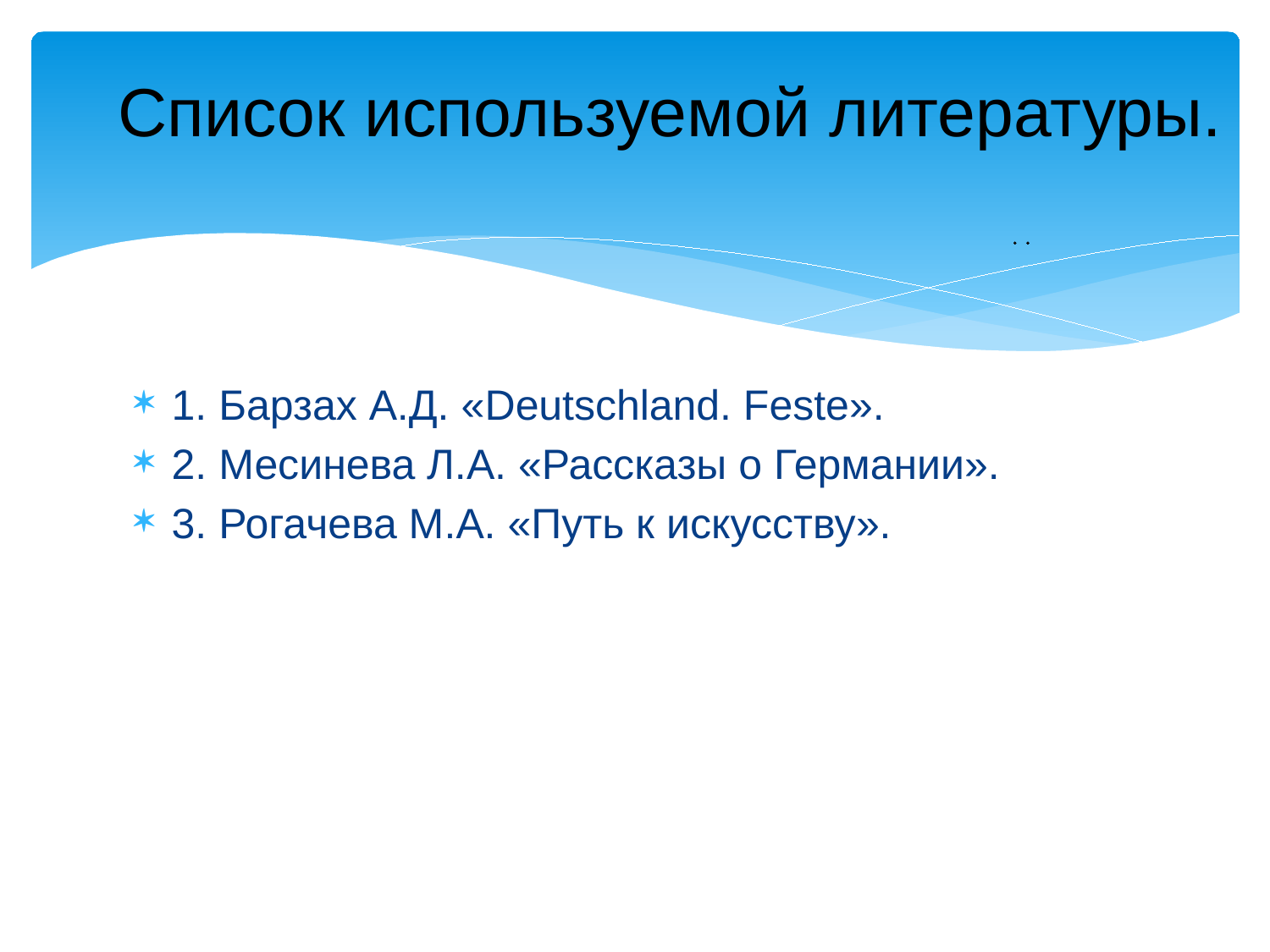

# Список используемой литературы.
1. Барзах А.Д. «Deutschland. Feste».
2. Месинева Л.А. «Рассказы о Германии».
3. Рогачева М.А. «Путь к искусству».